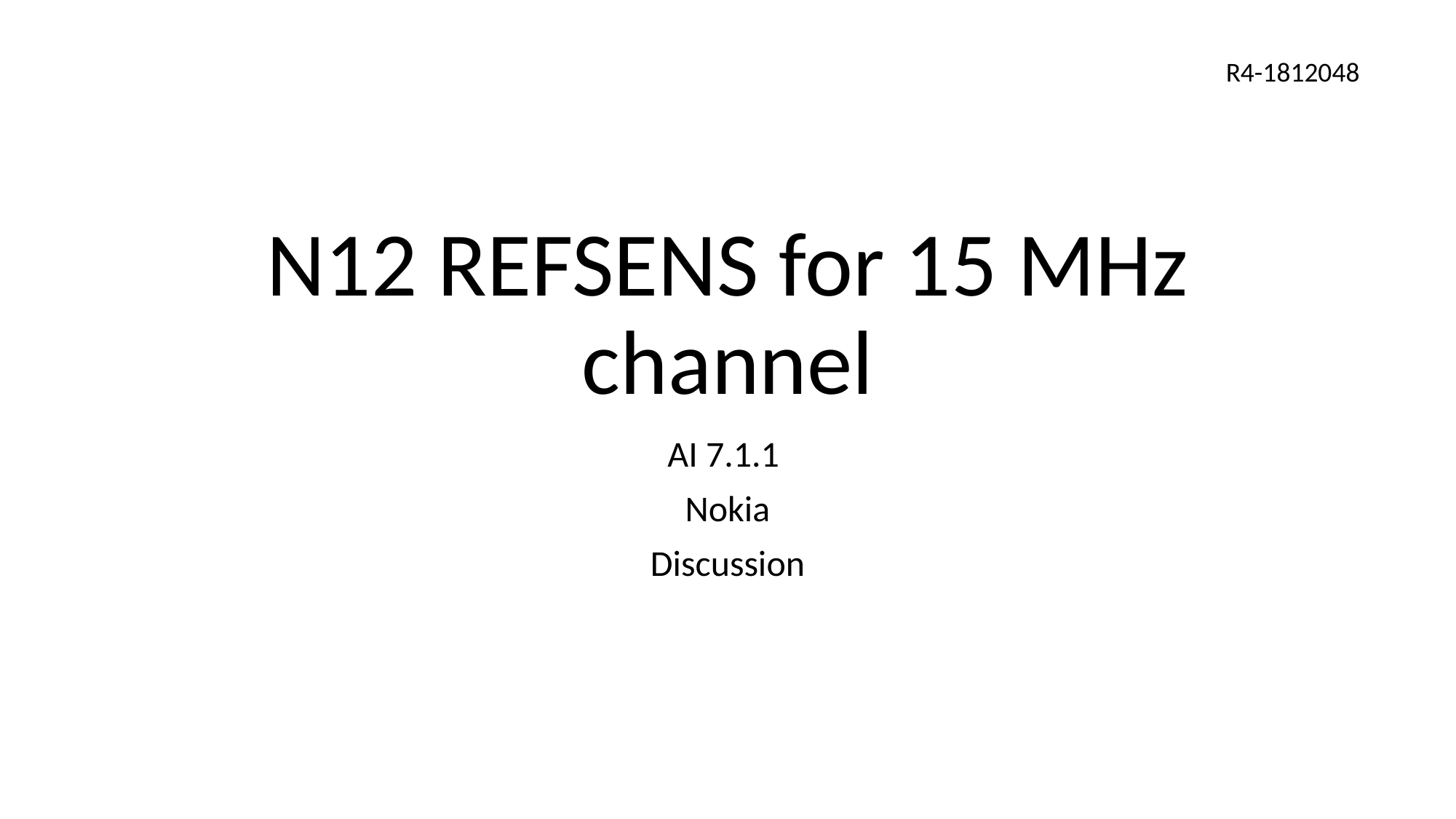

R4-1812048
# N12 REFSENS for 15 MHz channel
AI 7.1.1
Nokia
Discussion